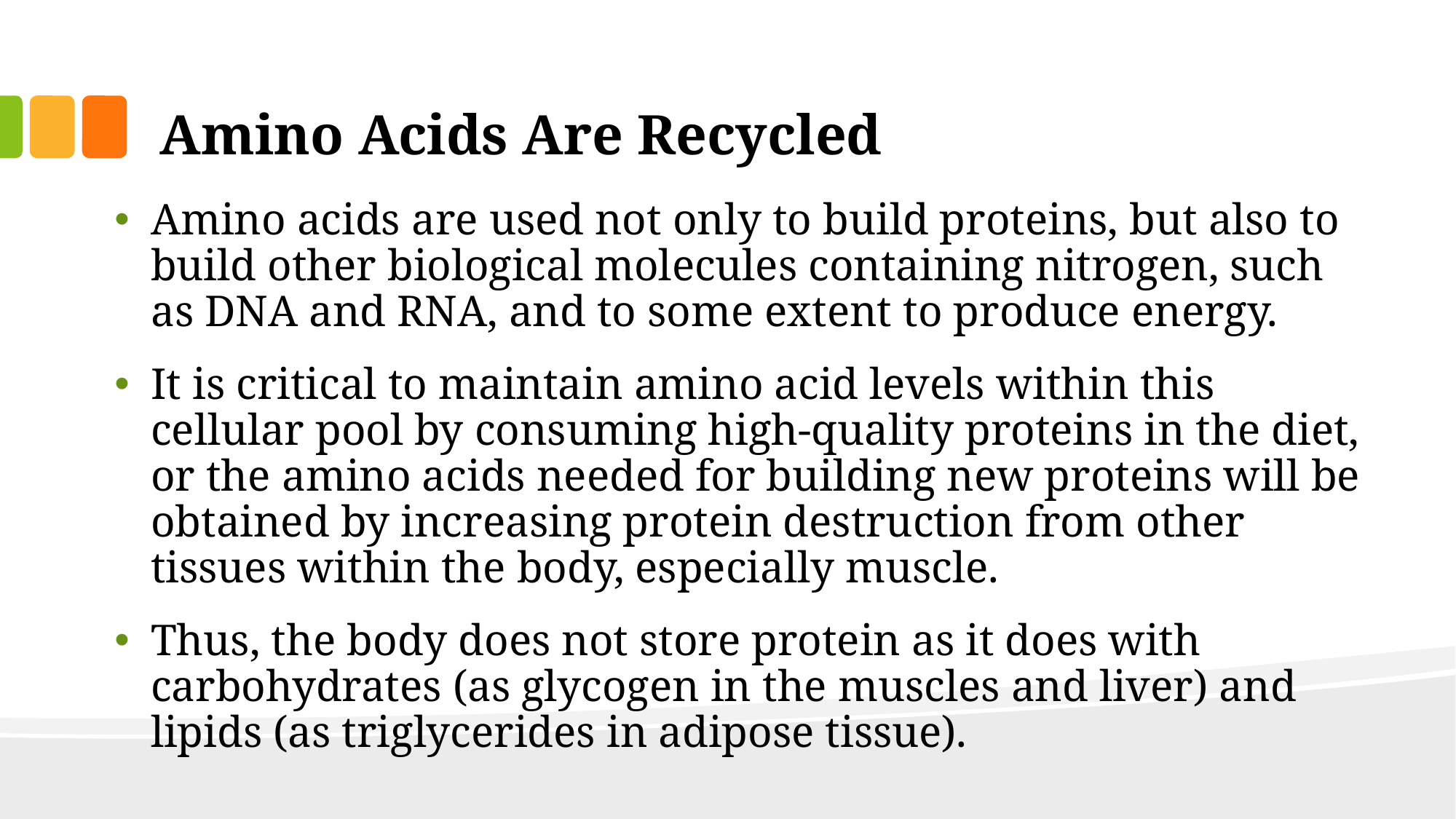

# Amino Acids Are Recycled
Amino acids are used not only to build proteins, but also to build other biological molecules containing nitrogen, such as DNA and RNA, and to some extent to produce energy.
It is critical to maintain amino acid levels within this cellular pool by consuming high-quality proteins in the diet, or the amino acids needed for building new proteins will be obtained by increasing protein destruction from other tissues within the body, especially muscle.
Thus, the body does not store protein as it does with carbohydrates (as glycogen in the muscles and liver) and lipids (as triglycerides in adipose tissue).